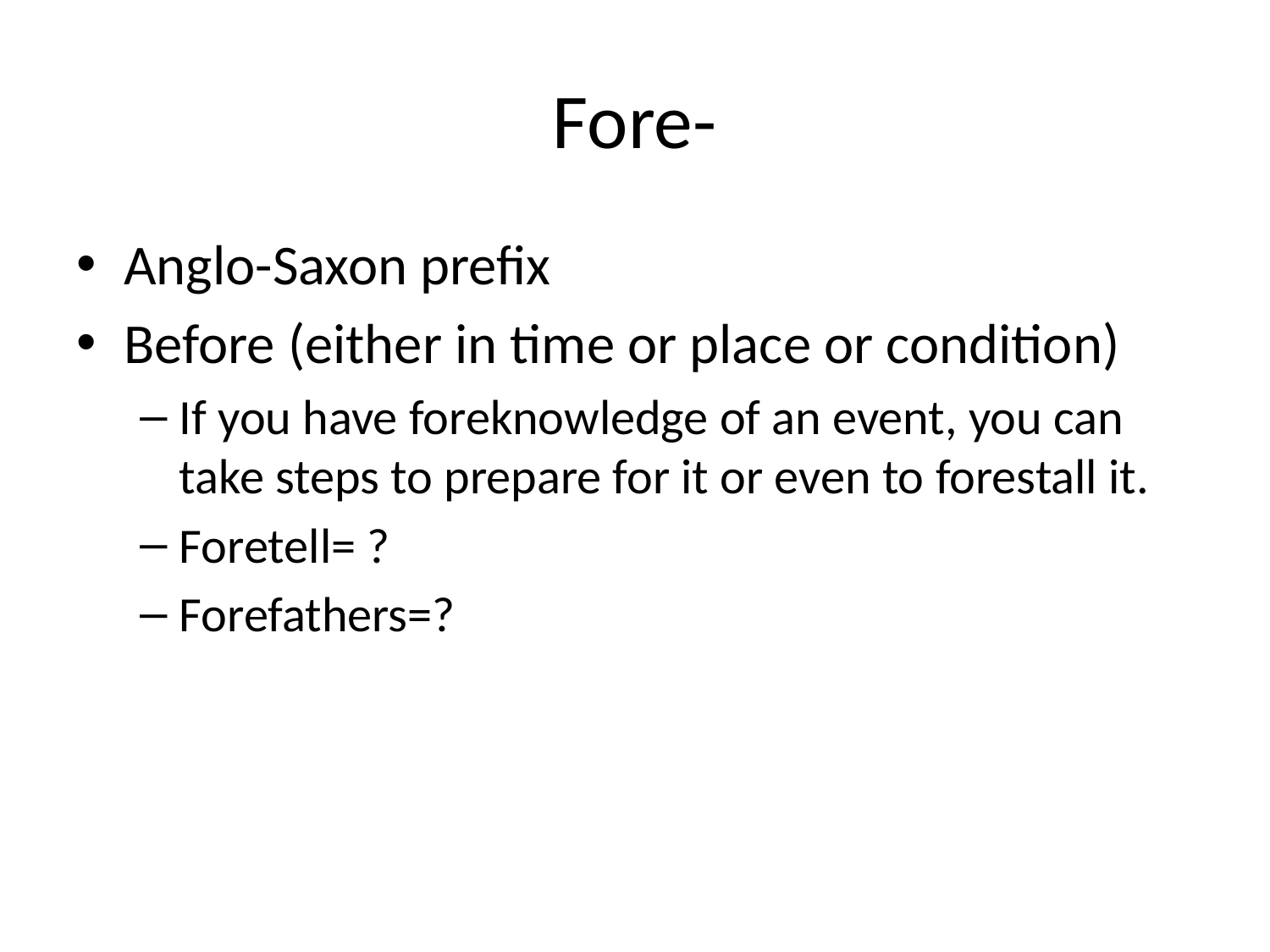

# Fore-
Anglo-Saxon prefix
Before (either in time or place or condition)
If you have foreknowledge of an event, you can take steps to prepare for it or even to forestall it.
Foretell= ?
Forefathers=?